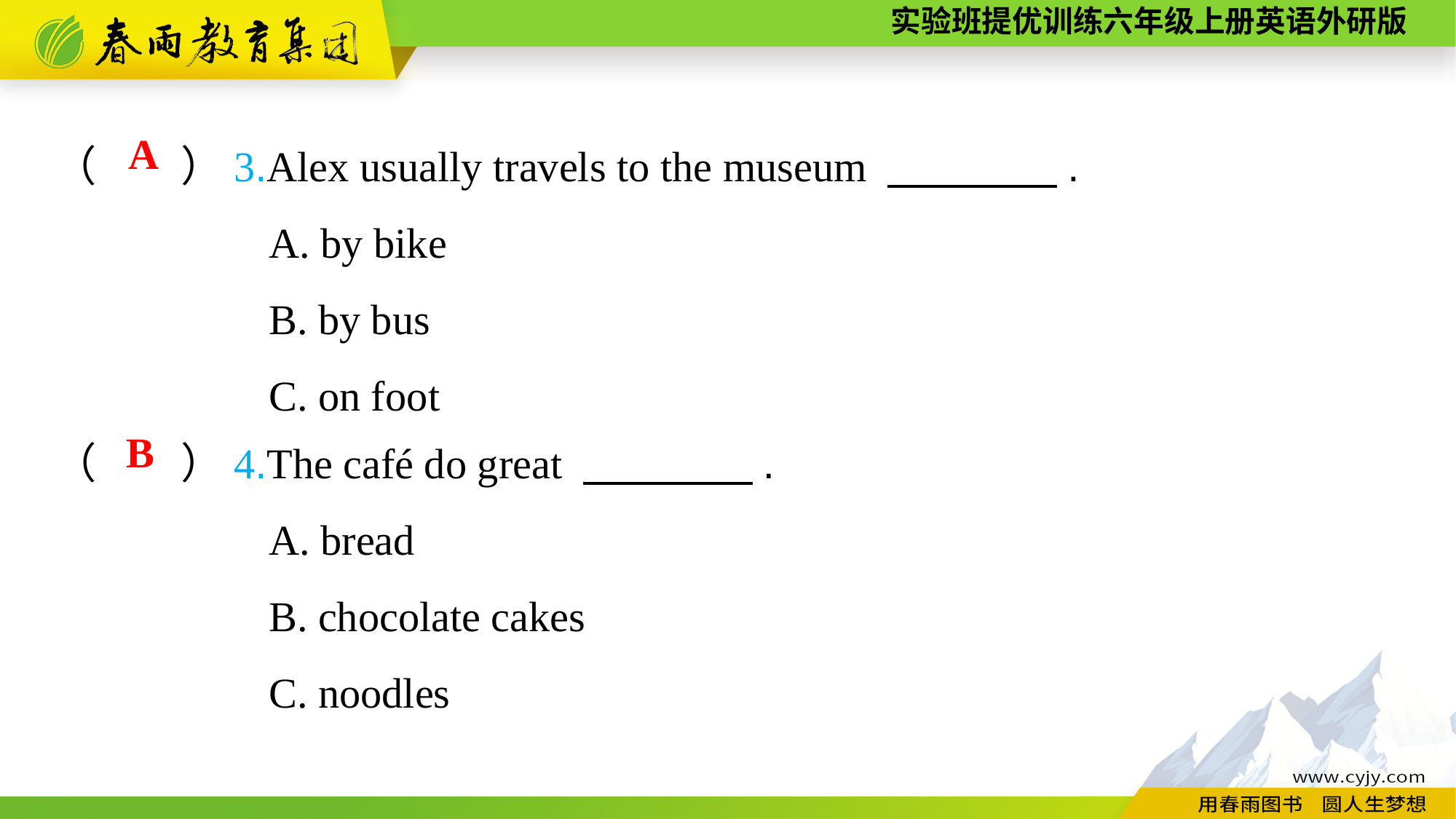

（　　）3.Alex usually travels to the museum 　　　　.
A. by bike
B. by bus
C. on foot
A
（　　）4.The café do great 　　　　.
A. bread
B. chocolate cakes
C. noodles
B